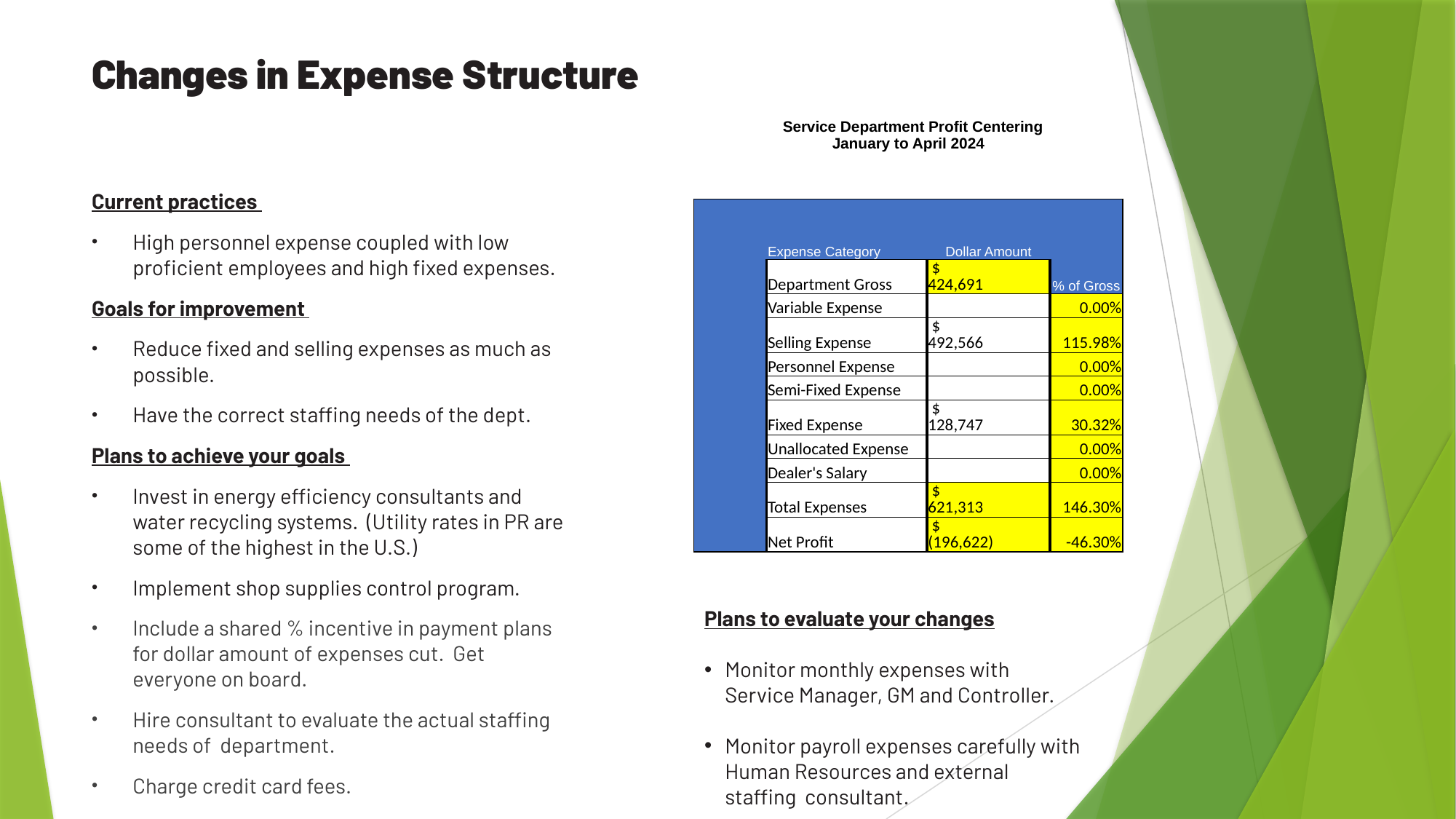

# Changes in Expense Structure
| Service Department Profit Centering January to April 2024 |  |  |  |
| --- | --- | --- | --- |
|  |  |  |  |
|  | Expense Category | Dollar Amount |  |
|  | Department Gross | $ 424,691 | % of Gross |
|  | Variable Expense |  | 0.00% |
|  | Selling Expense | $ 492,566 | 115.98% |
|  | Personnel Expense |  | 0.00% |
|  | Semi-Fixed Expense |  | 0.00% |
|  | Fixed Expense | $ 128,747 | 30.32% |
|  | Unallocated Expense |  | 0.00% |
|  | Dealer's Salary |  | 0.00% |
|  | Total Expenses | $ 621,313 | 146.30% |
|  | Net Profit | $ (196,622) | -46.30% |
Current practices
High personnel expense coupled with low proficient employees and high fixed expenses.
Goals for improvement
Reduce fixed and selling expenses as much as possible.
Have the correct staffing needs of the dept.
Plans to achieve your goals
Invest in energy efficiency consultants and water recycling systems.  (Utility rates in PR are some of the highest in the U.S.)
Implement shop supplies control program.
Include a shared % incentive in payment plans for dollar amount of expenses cut.  Get everyone on board.
Hire consultant to evaluate the actual staffing needs of  department.
Charge credit card fees.
Plans to evaluate your changes

Monitor monthly expenses with Service Manager, GM and Controller.

Monitor payroll expenses carefully with Human Resources and external staffing  consultant.